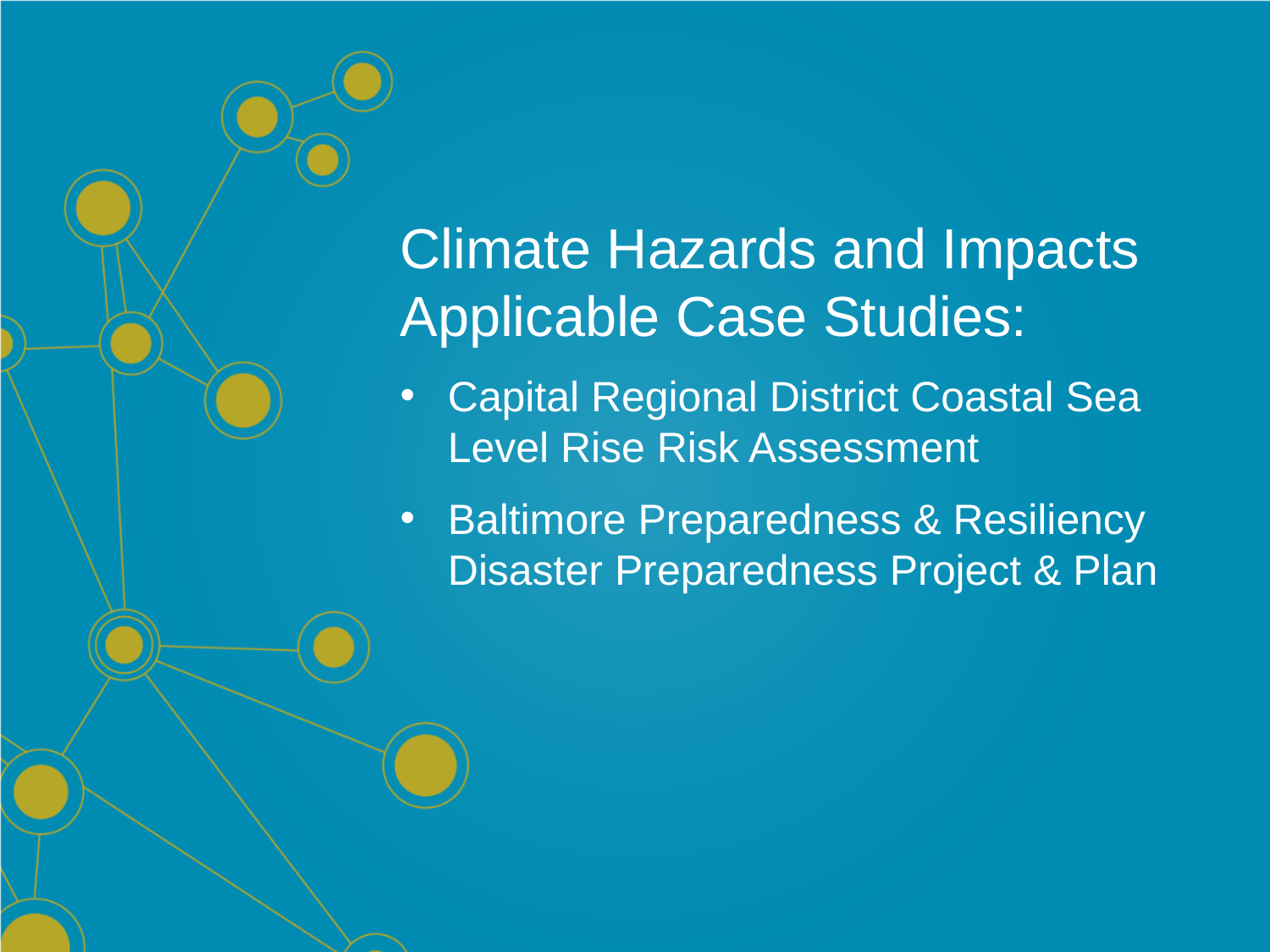

Climate Hazards and Impacts  Applicable Case Studies:
Capital Regional District Coastal Sea Level Rise Risk Assessment
Baltimore Preparedness & Resiliency
Disaster Preparedness Project & Plan